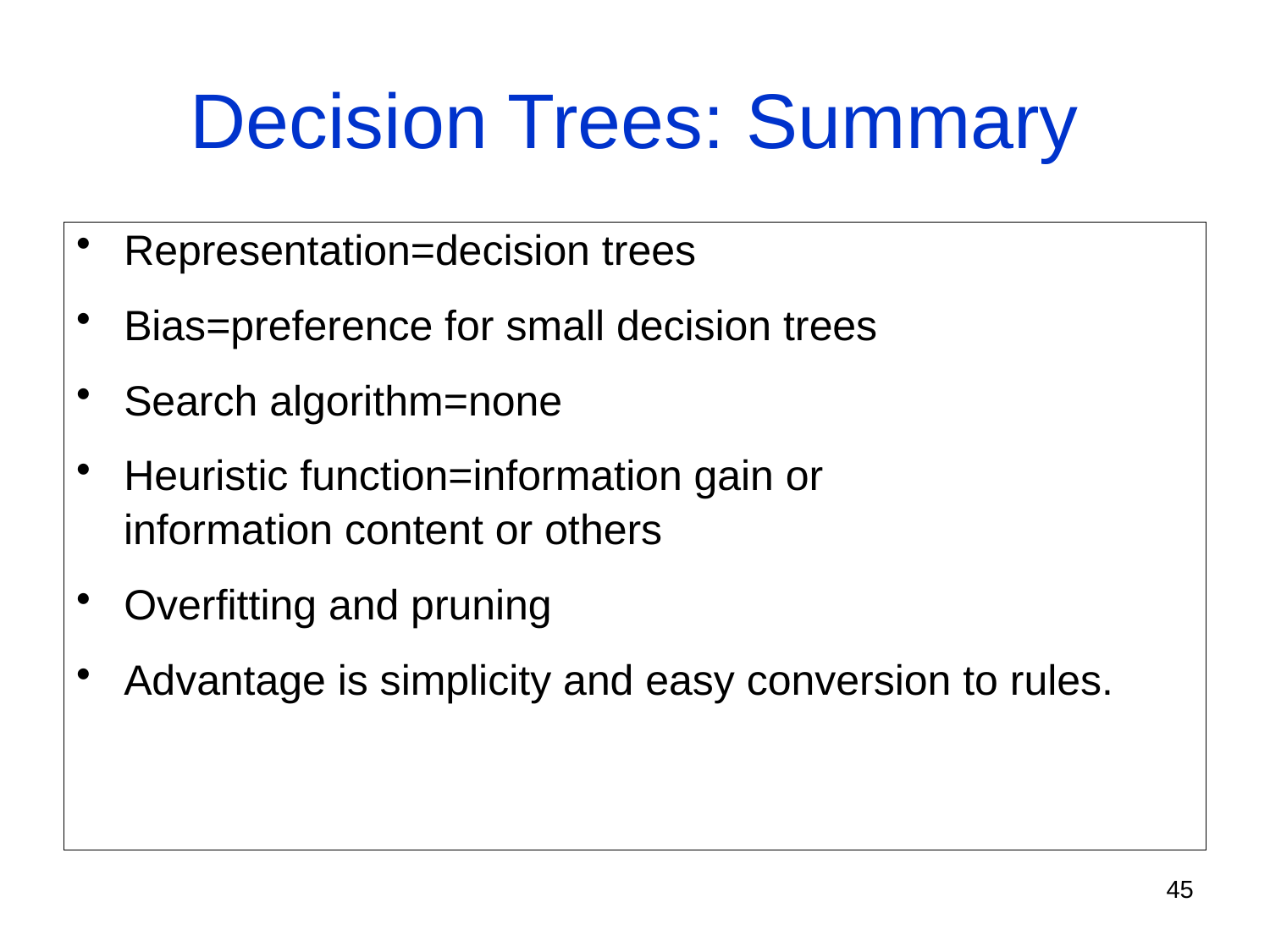

# Decision Trees: Summary
Representation=decision trees
Bias=preference for small decision trees
Search algorithm=none
Heuristic function=information gain or
    information content or others
Overfitting and pruning
Advantage is simplicity and easy conversion to rules.

45